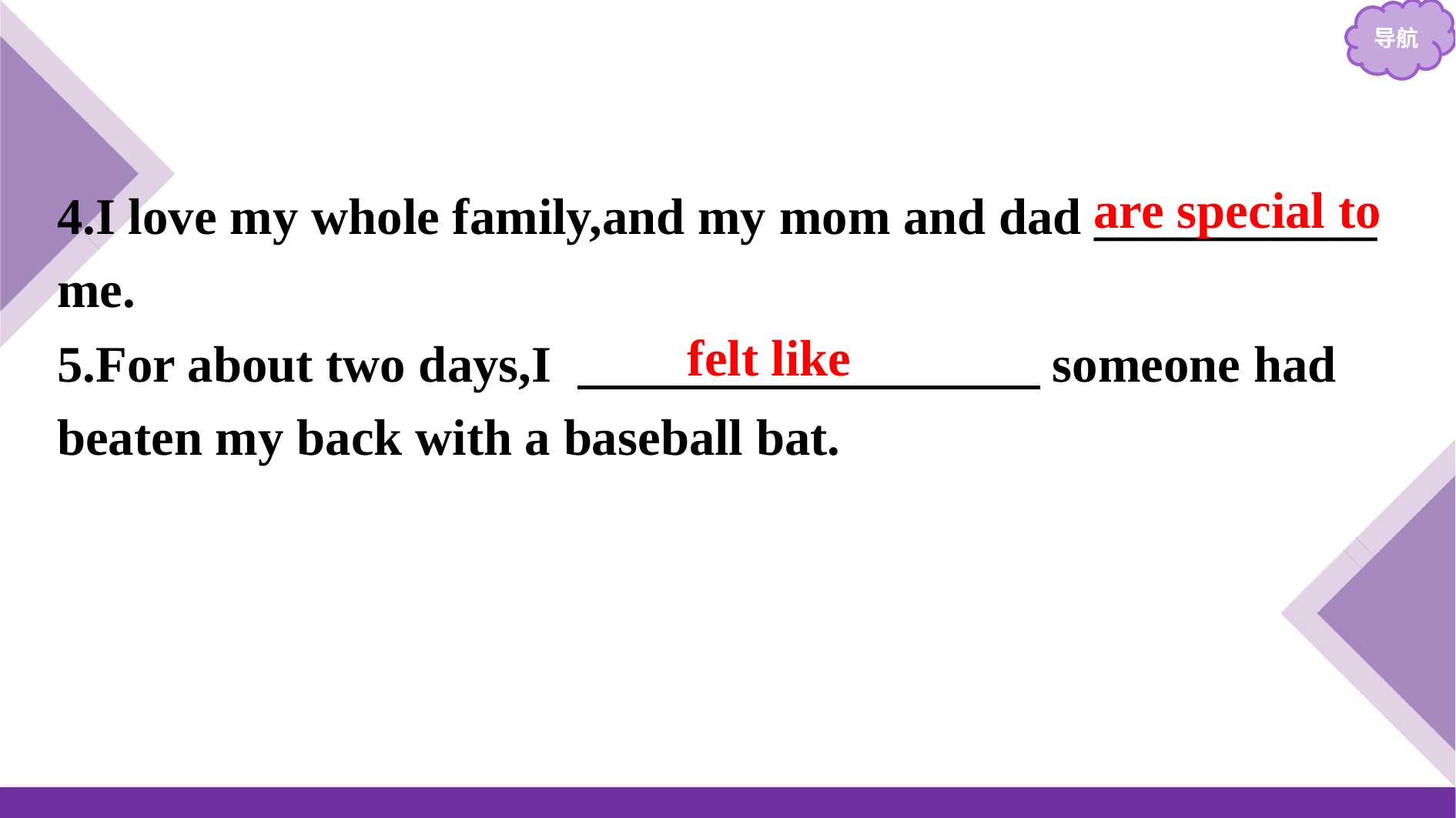

4.I love my whole family,and my mom and dad ___________
me.
5.For about two days,I 　　　　　　　　　someone had beaten my back with a baseball bat.
are special to
felt like